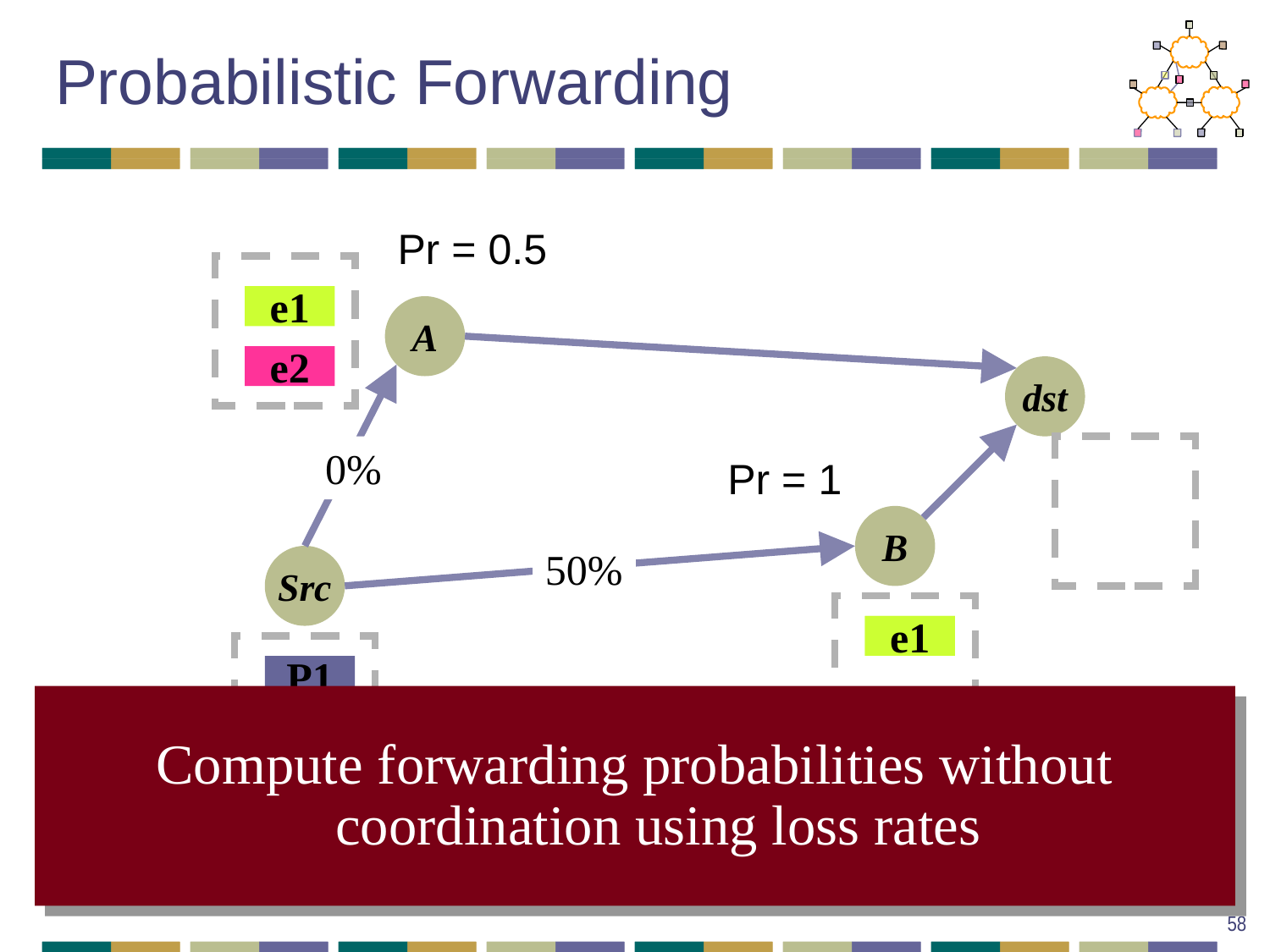

# Probabilistic Forwarding
Pr = 0.5

e1
A
e2
dst

0%
Pr = 1
B
50%
Src

e1
e1

P1
P2
Compute forwarding probabilities without coordination using loss rates
58